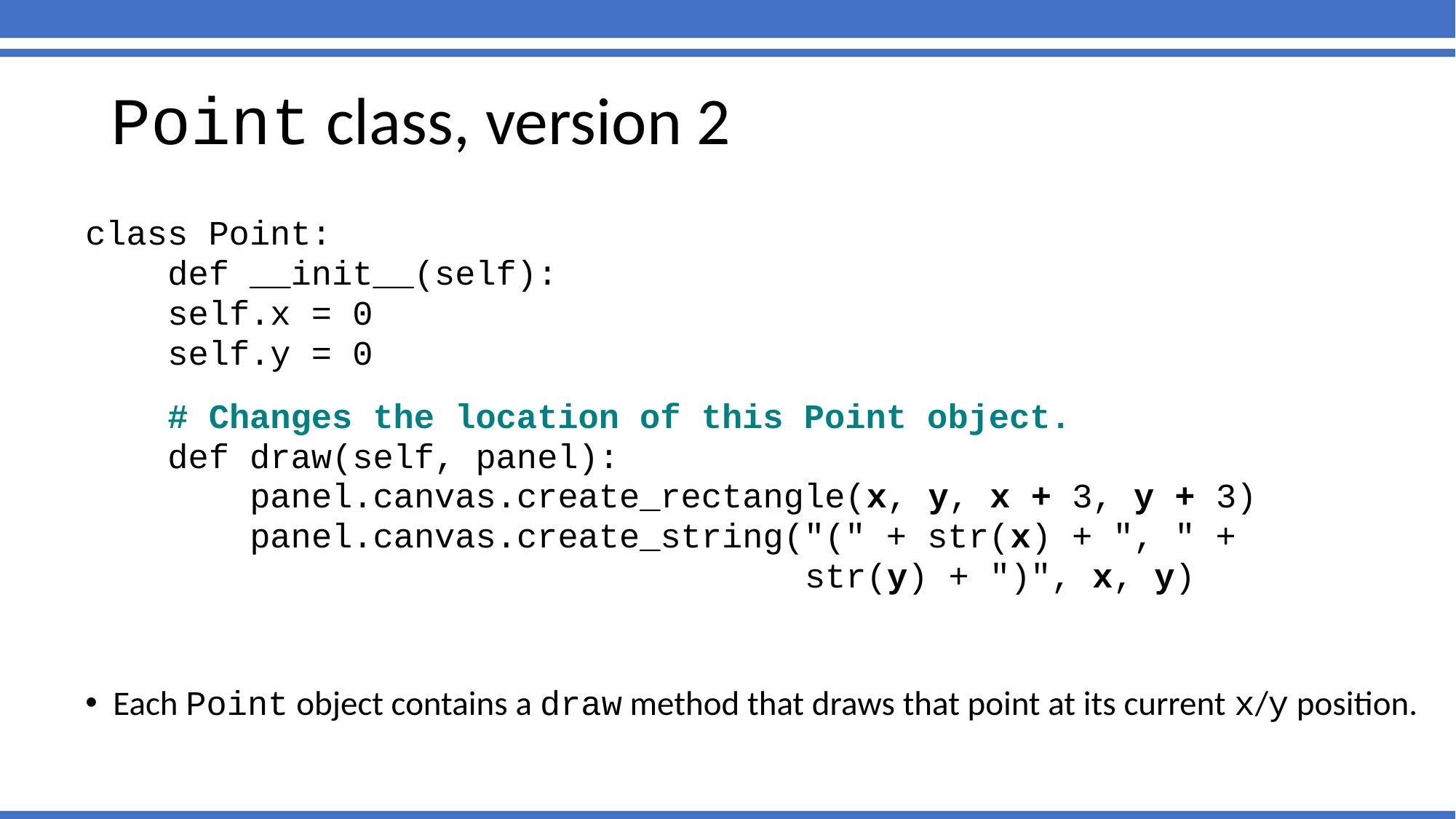

# Point class, version 2
class Point:
    def __init__(self):
    self.x = 0
    self.y = 0

    # Changes the location of this Point object.
    def draw(self, panel):
        panel.canvas.create_rectangle(x, y, x + 3, y + 3)
        panel.canvas.create_string("(" + str(x) + ", " +
                                   str(y) + ")", x, y)

Each Point object contains a draw method that draws that point at its current x/y position.